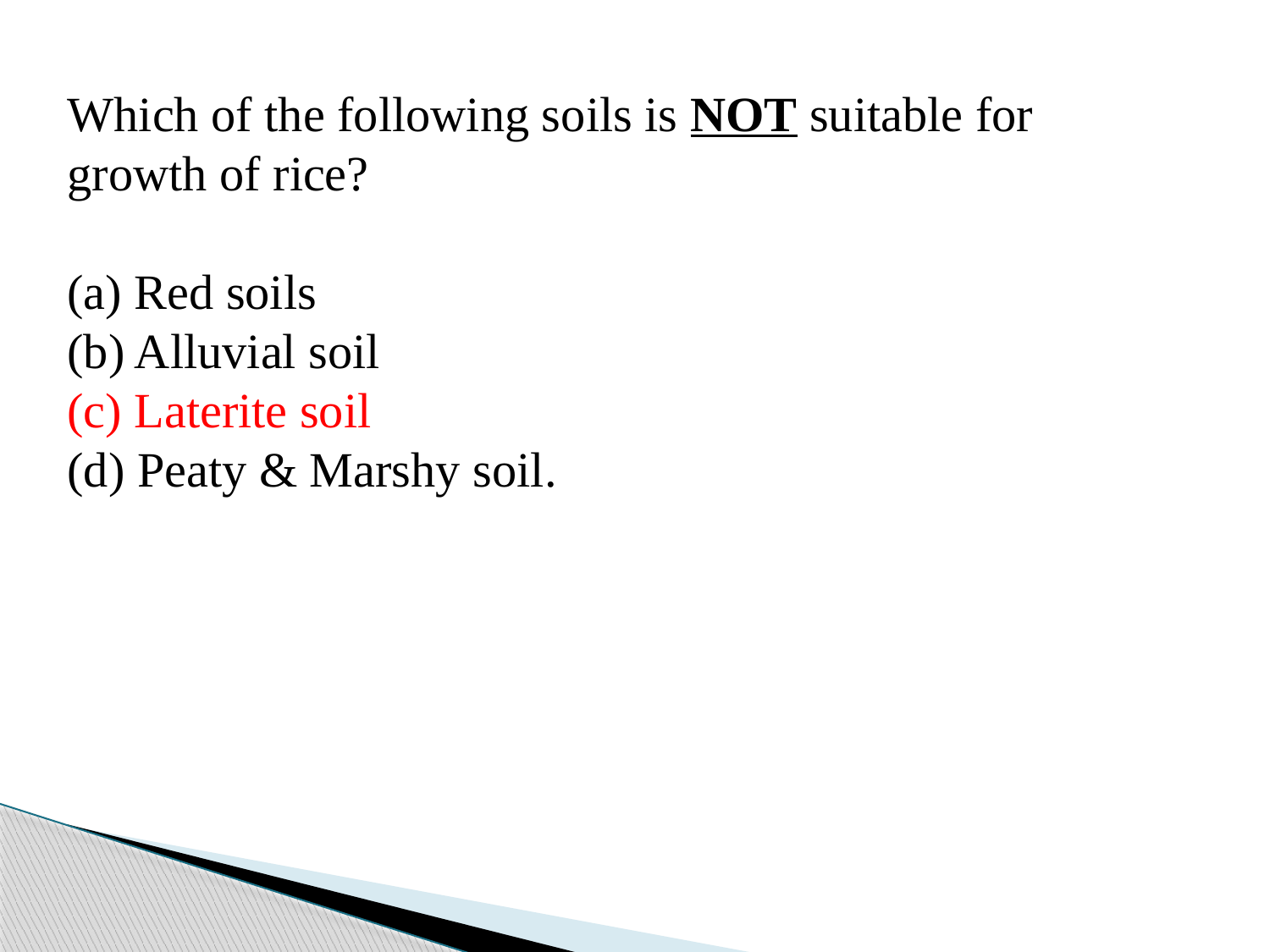

Which of the following soils is NOT suitable for growth of rice?
(a) Red soils
(b) Alluvial soil
(c) Laterite soil
(d) Peaty & Marshy soil.